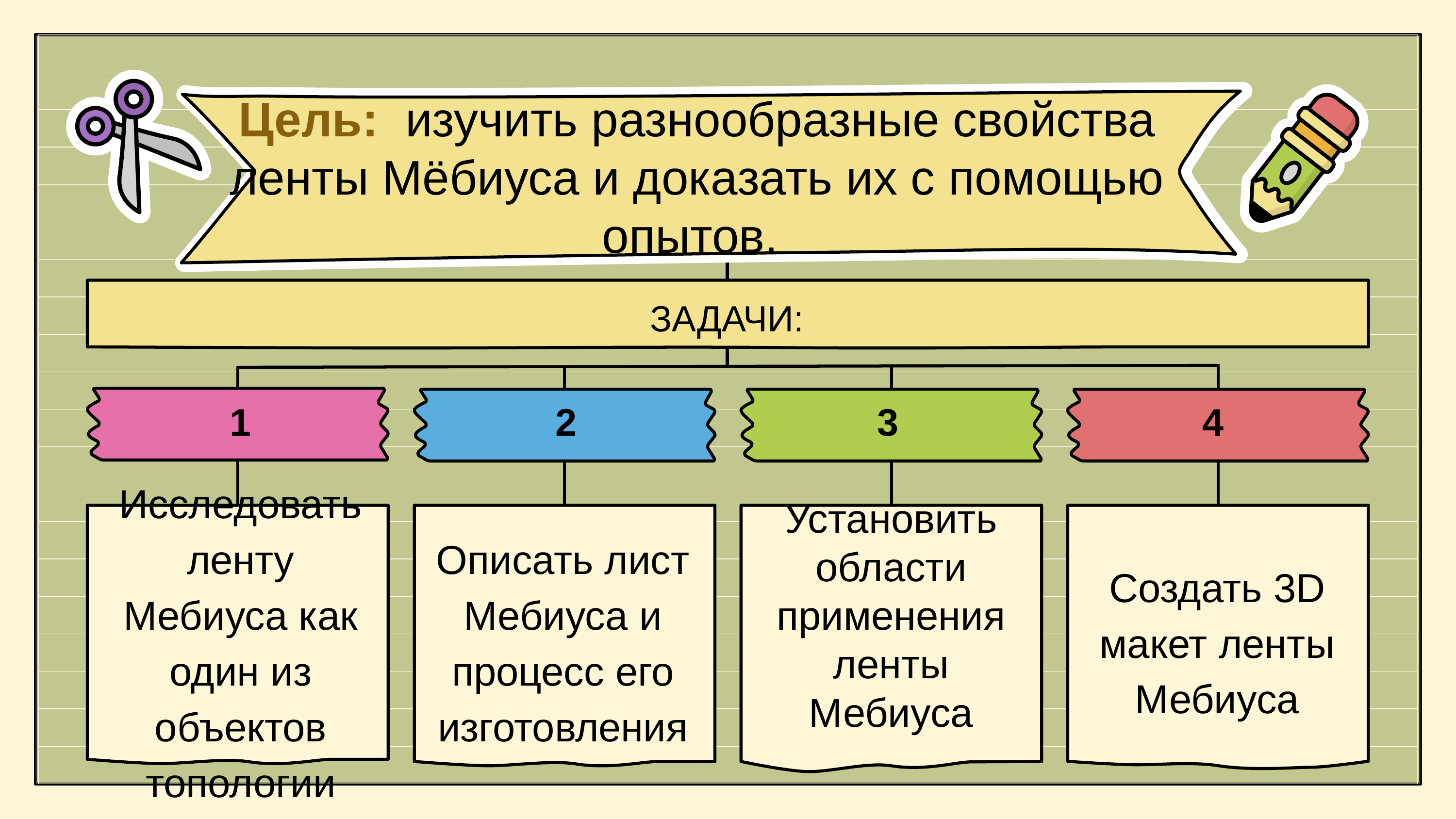

Цель:  изучить разнообразные свойства ленты Мёбиуса и доказать их с помощью опытов.

ЗАДАЧИ:
1
2
3
4
Исследовать ленту Мебиуса как один из объектов топологии
Описать лист Мебиуса и процесс его изготовления
Установить области применения ленты Мебиуса

Создать 3D макет ленты Мебиуса